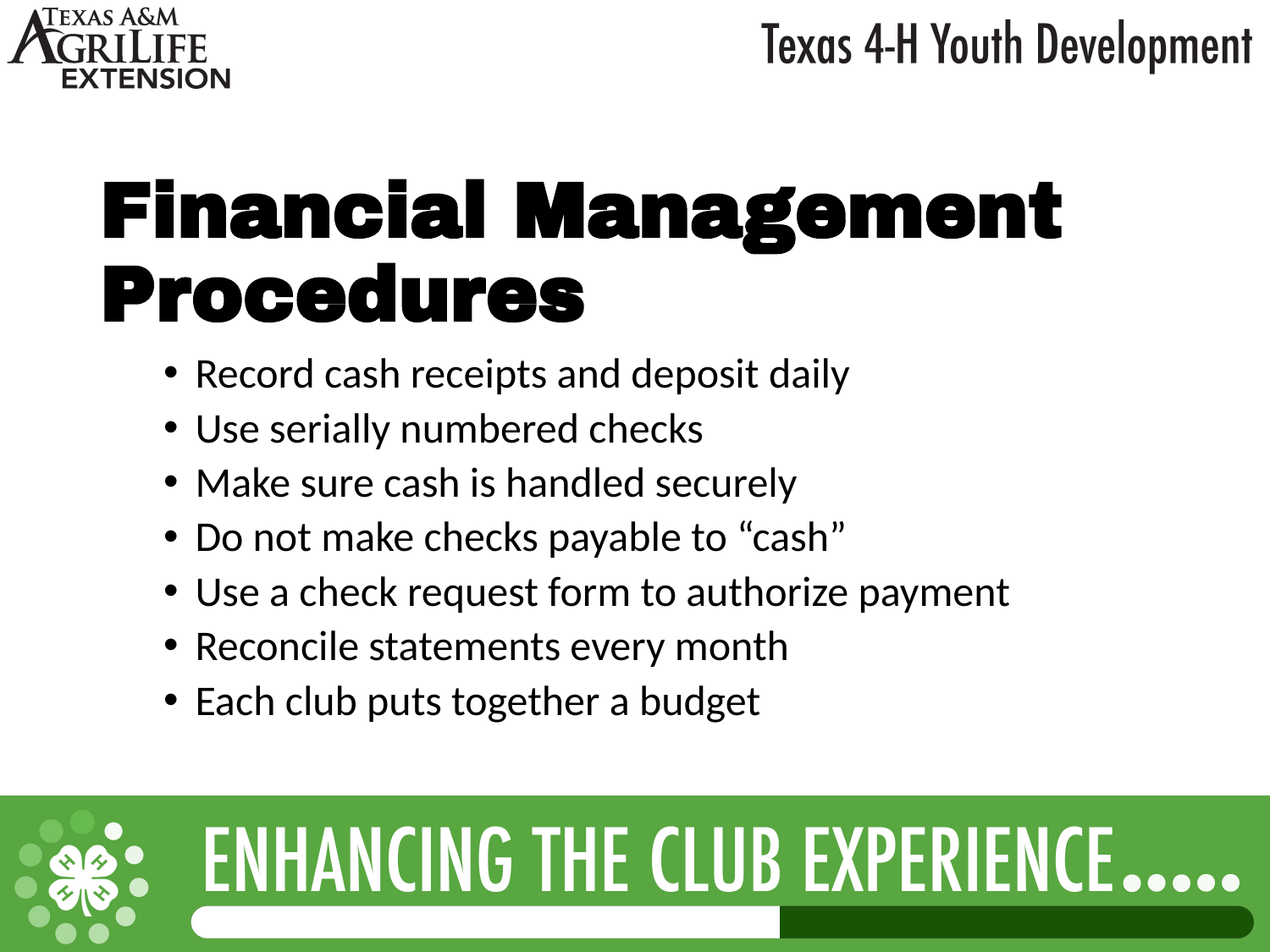

# Financial Management Procedures
Record cash receipts and deposit daily
Use serially numbered checks
Make sure cash is handled securely
Do not make checks payable to “cash”
Use a check request form to authorize payment
Reconcile statements every month
Each club puts together a budget